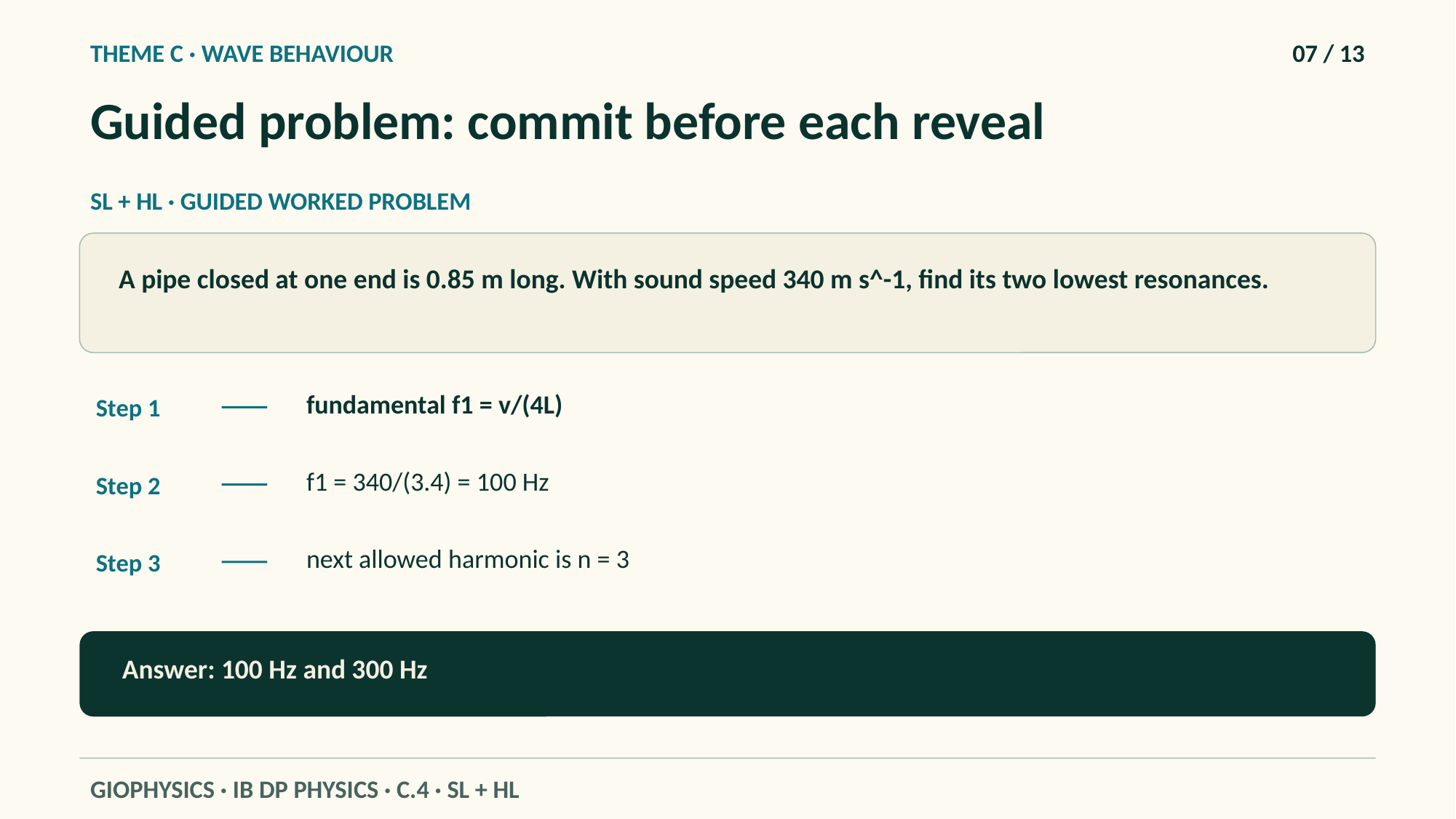

THEME C · WAVE BEHAVIOUR
07 / 13
Guided problem: commit before each reveal
SL + HL · GUIDED WORKED PROBLEM

A pipe closed at one end is 0.85 m long. With sound speed 340 m s^-1, find its two lowest resonances.
fundamental f1 = v/(4L)
Step 1

f1 = 340/(3.4) = 100 Hz
Step 2

next allowed harmonic is n = 3
Step 3

Answer: 100 Hz and 300 Hz

GIOPHYSICS · IB DP PHYSICS · C.4 · SL + HL